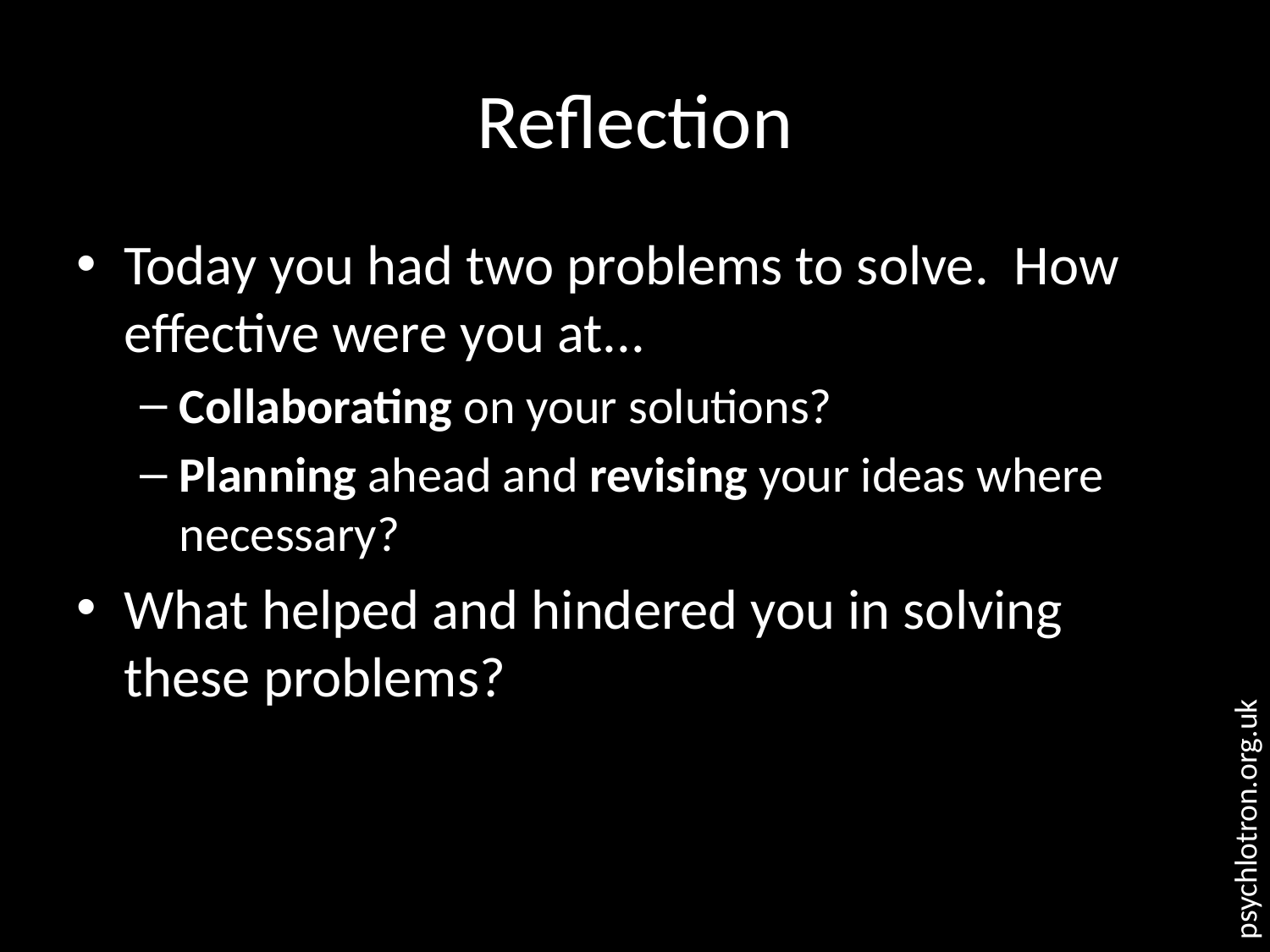

# Reflection
Today you had two problems to solve.  How effective were you at...
Collaborating on your solutions?
Planning ahead and revising your ideas where necessary?
What helped and hindered you in solving these problems?